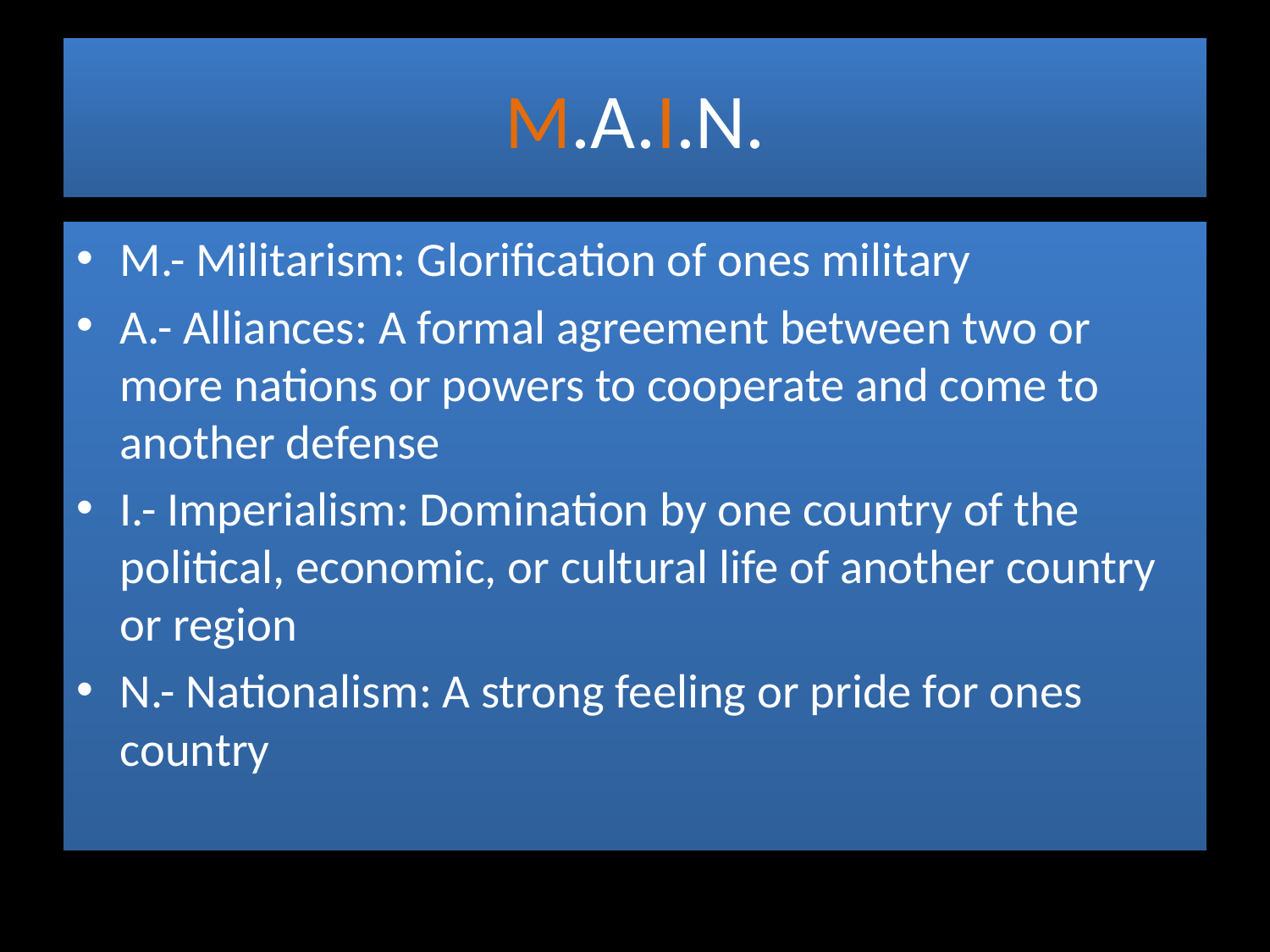

# M.A.I.N.
M.- Militarism: Glorification of ones military
A.- Alliances: A formal agreement between two or more nations or powers to cooperate and come to another defense
I.- Imperialism: Domination by one country of the political, economic, or cultural life of another country or region
N.- Nationalism: A strong feeling or pride for ones country